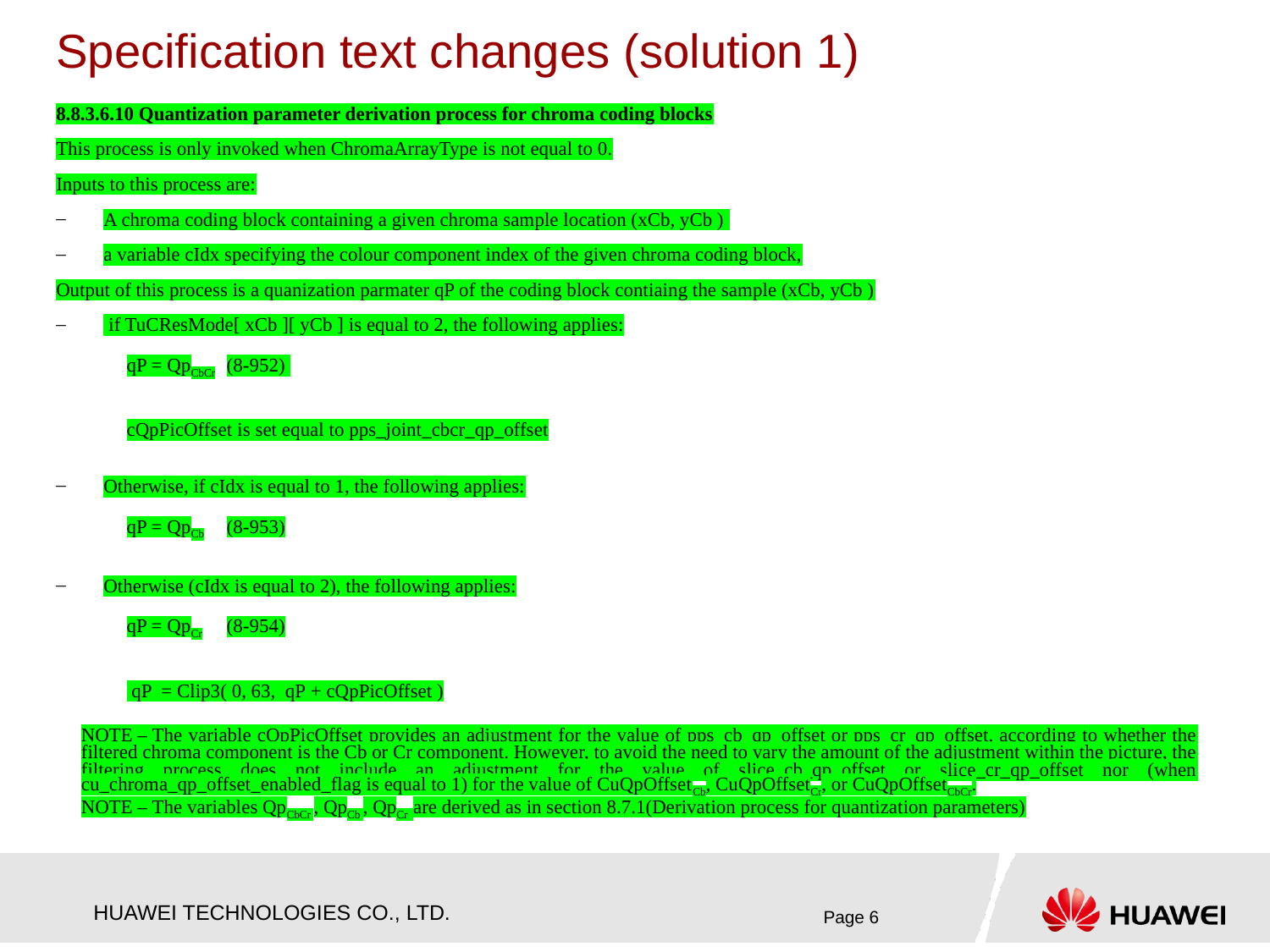

# Specification text changes (solution 1)
8.8.3.6.10 Quantization parameter derivation process for chroma coding blocks
This process is only invoked when ChromaArrayType is not equal to 0.
Inputs to this process are:
A chroma coding block containing a given chroma sample location (xCb, yCb )
a variable cIdx specifying the colour component index of the given chroma coding block,
Output of this process is a quanization parmater qP of the coding block contiaing the sample (xCb, yCb )
 if TuCResMode[ xCb ][ yCb ] is equal to 2, the following applies:
qP = QpCbCr		(8‑952)
cQpPicOffset is set equal to pps_joint_cbcr_qp_offset
Otherwise, if cIdx is equal to 1, the following applies:
qP = QpCb		(8‑953)
Otherwise (cIdx is equal to 2), the following applies:
qP = QpCr		(8‑954)
 qP  = Clip3( 0, 63,  qP + cQpPicOffset )
NOTE – The variable cQpPicOffset provides an adjustment for the value of pps_cb_qp_offset or pps_cr_qp_offset, according to whether the filtered chroma component is the Cb or Cr component. However, to avoid the need to vary the amount of the adjustment within the picture, the filtering process does not include an adjustment for the value of slice_cb_qp_offset or slice_cr_qp_offset nor (when cu_chroma_qp_offset_enabled_flag is equal to 1) for the value of CuQpOffsetCb, CuQpOffsetCr, or CuQpOffsetCbCr.
NOTE – The variables QpCbCr , QpCb , QpCr  are derived as in section 8.7.1(Derivation process for quantization parameters)

Page 6